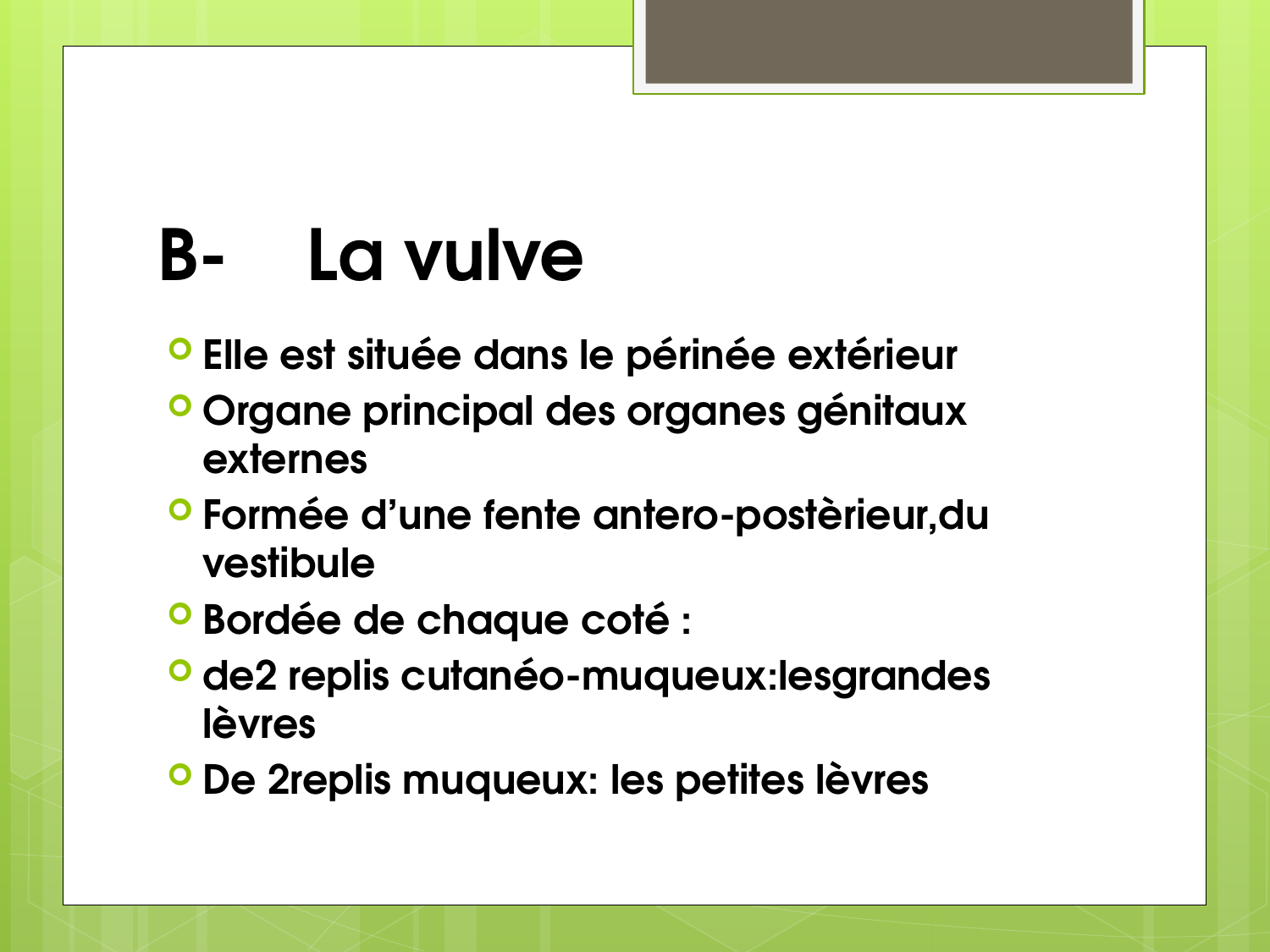

# B-    La vulve
Elle est située dans le périnée extérieur
Organe principal des organes génitaux externes
Formée d’une fente antero-postèrieur,du vestibule
Bordée de chaque coté :
de2 replis cutanéo-muqueux:lesgrandes lèvres
De 2replis muqueux: les petites lèvres